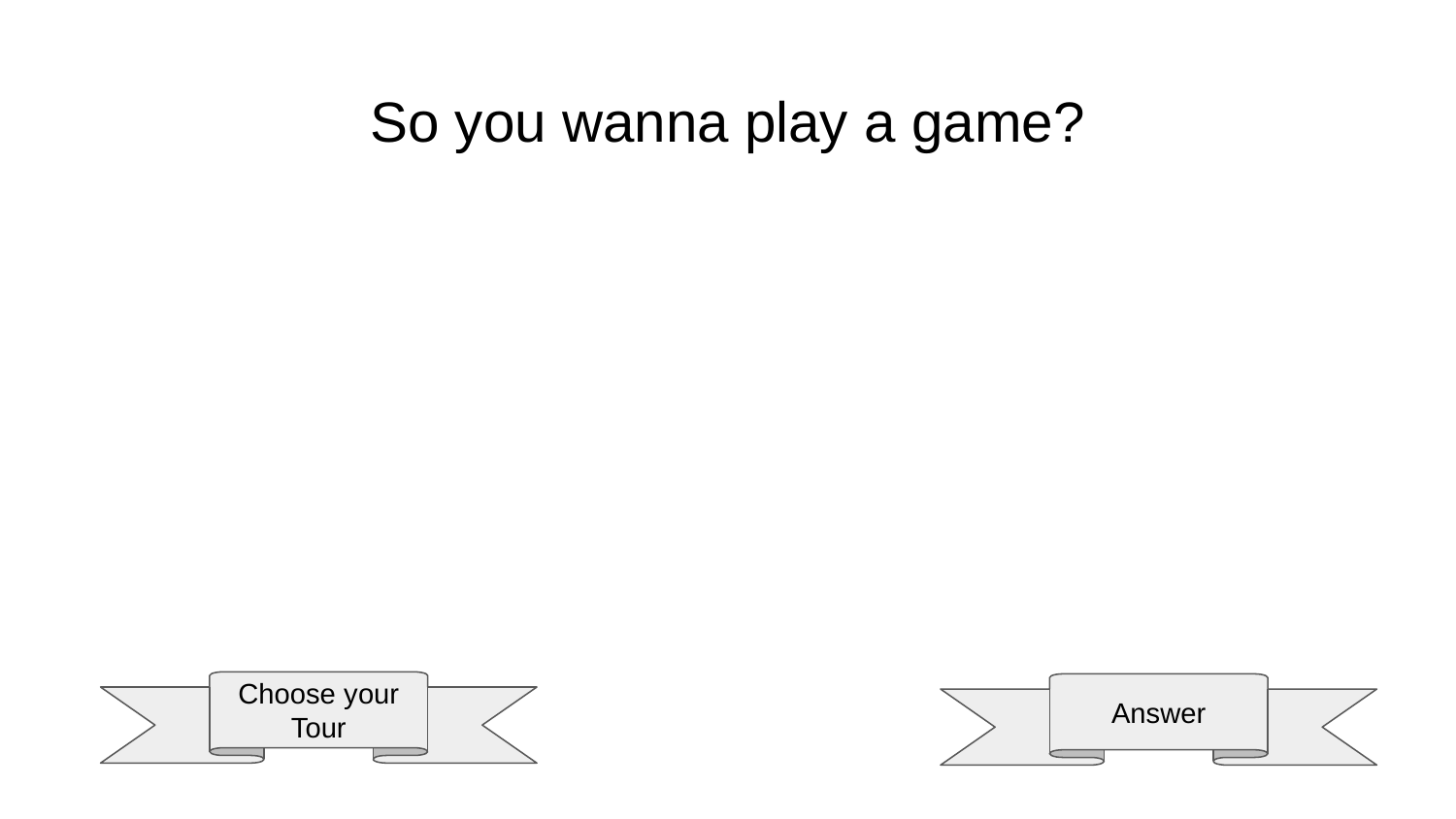

# So you wanna play a game?

Choose your Tour
Answer